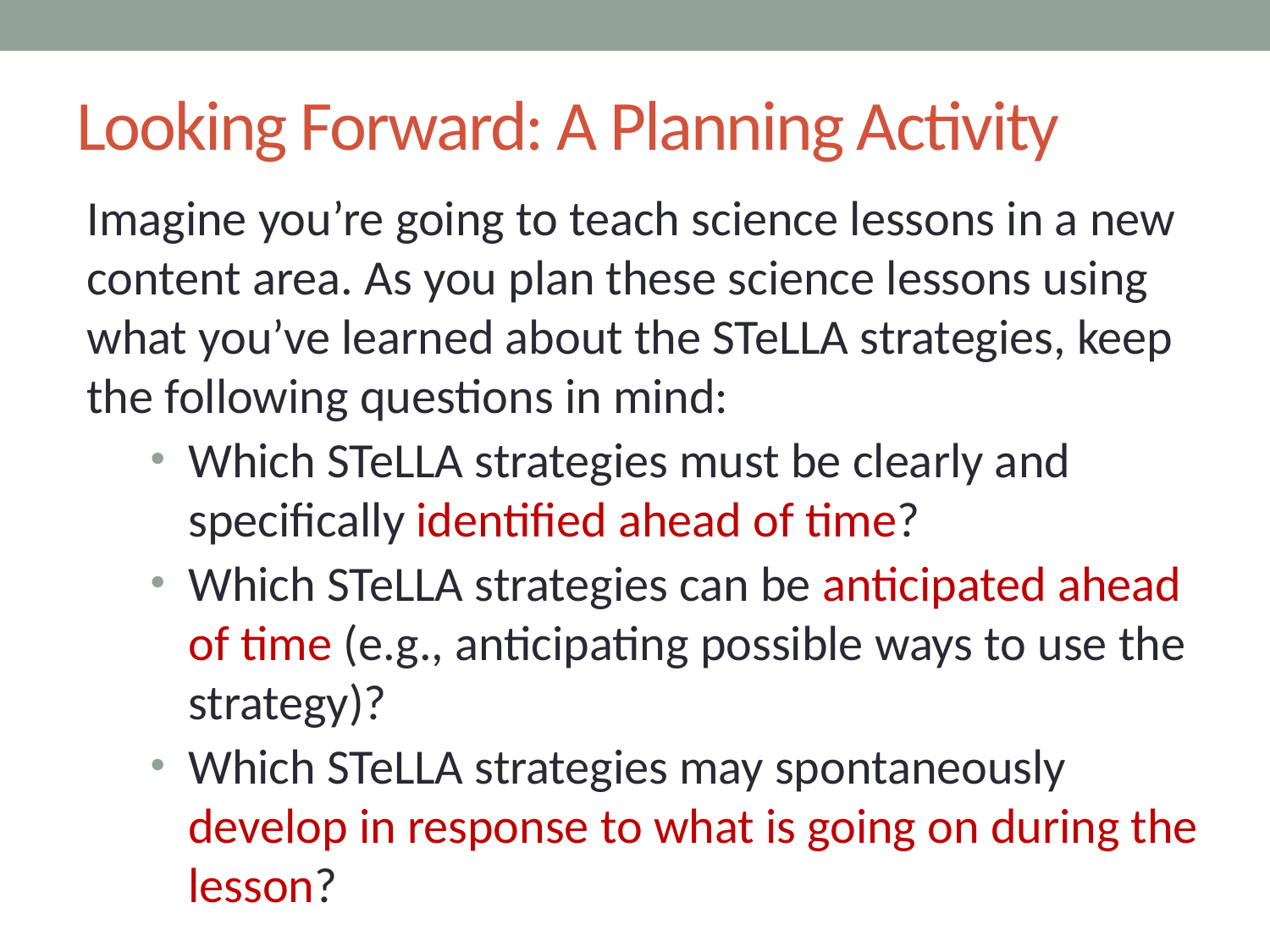

# Looking Forward: A Planning Activity
Imagine you’re going to teach science lessons in a new content area. As you plan these science lessons using what you’ve learned about the STeLLA strategies, keep the following questions in mind:
Which STeLLA strategies must be clearly and specifically identified ahead of time?
Which STeLLA strategies can be anticipated ahead of time (e.g., anticipating possible ways to use the strategy)?
Which STeLLA strategies may spontaneously develop in response to what is going on during the lesson?